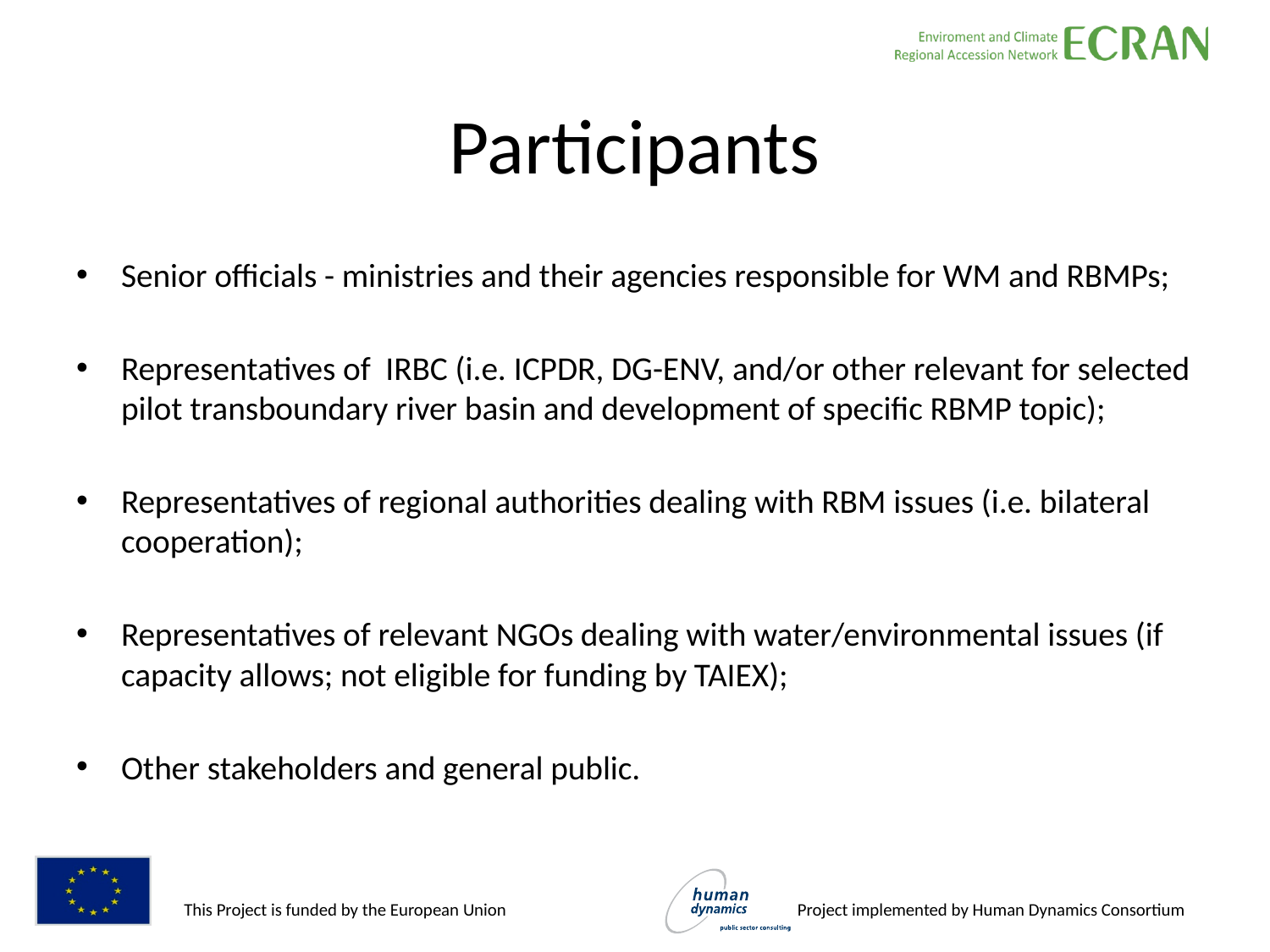

# Participants
Senior officials - ministries and their agencies responsible for WM and RBMPs;

Representatives of  IRBC (i.e. ICPDR, DG-ENV, and/or other relevant for selected pilot transboundary river basin and development of specific RBMP topic);

Representatives of regional authorities dealing with RBM issues (i.e. bilateral cooperation);

Representatives of relevant NGOs dealing with water/environmental issues (if capacity allows; not eligible for funding by TAIEX);

Other stakeholders and general public.